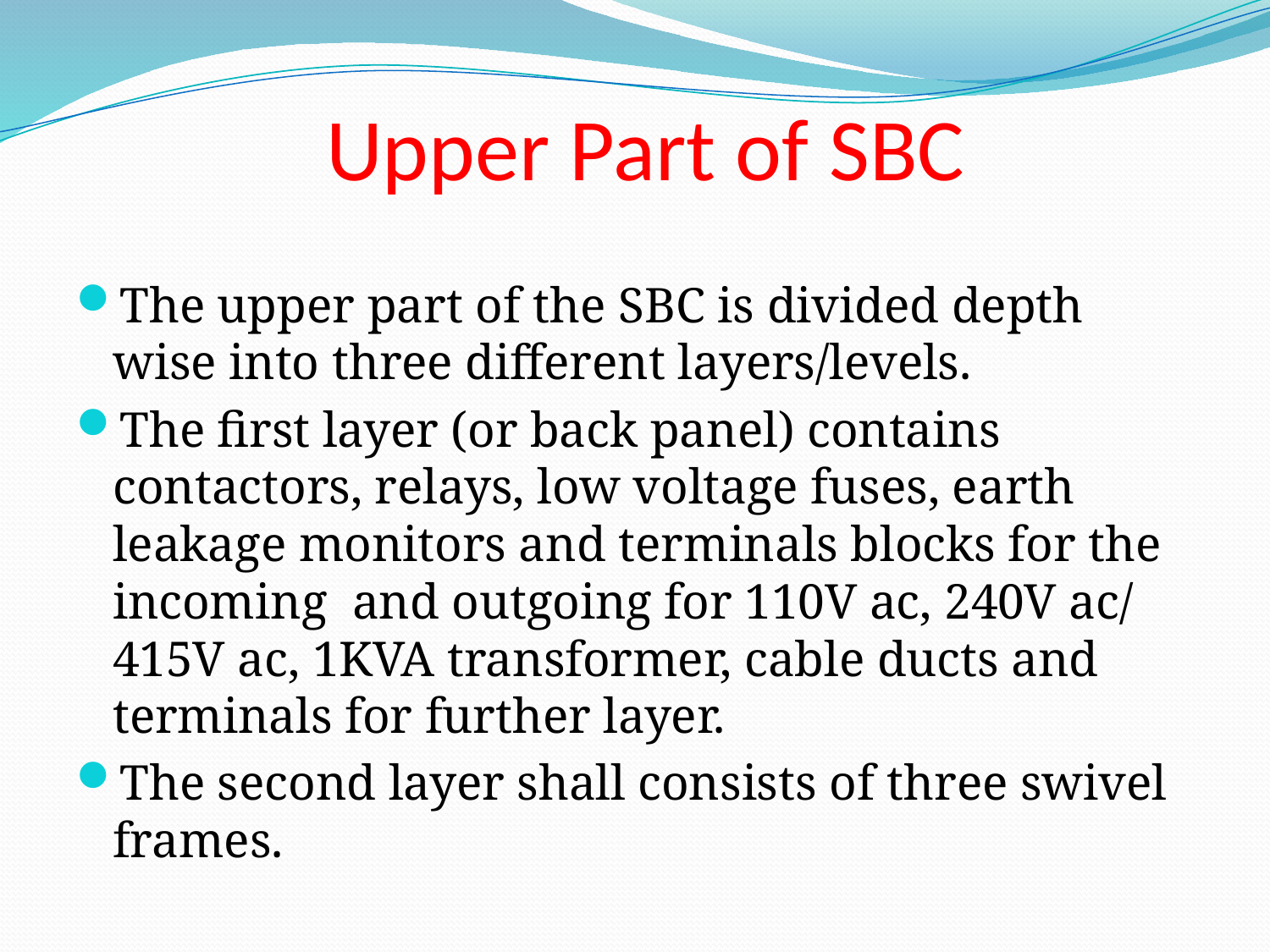

# Upper Part of SBC
The upper part of the SBC is divided depth wise into three different layers/levels.
The first layer (or back panel) contains  contactors, relays, low voltage fuses, earth  leakage monitors and terminals blocks for the  incoming  and outgoing for 110V ac, 240V ac/ 415V ac, 1KVA transformer, cable ducts and terminals for further layer.
The second layer shall consists of three swivel frames.